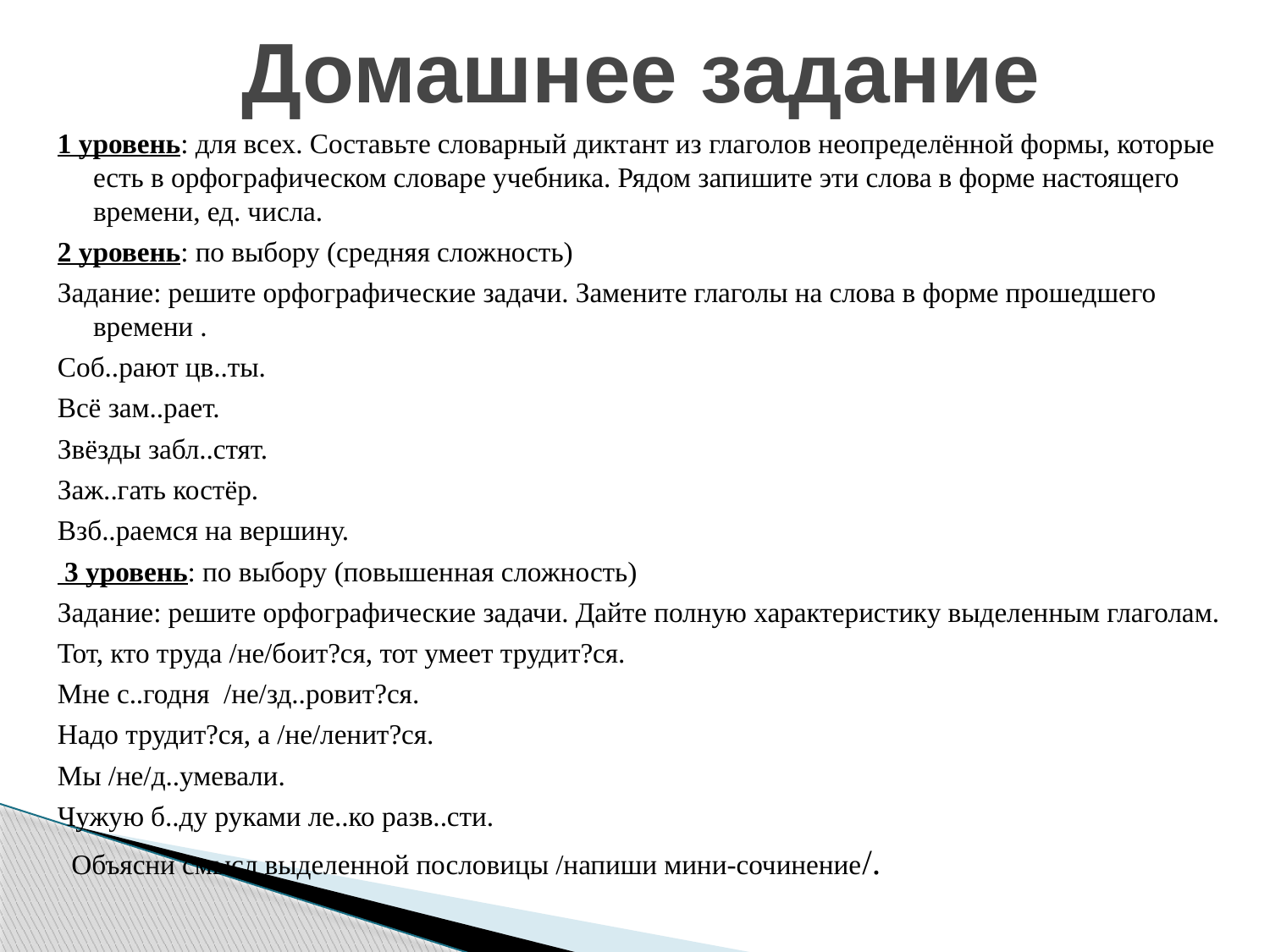

# Домашнее задание
1 уровень: для всех. Составьте словарный диктант из глаголов неопределённой формы, которые есть в орфографическом словаре учебника. Рядом запишите эти слова в форме настоящего времени, ед. числа.
2 уровень: по выбору (средняя сложность)
Задание: решите орфографические задачи. Замените глаголы на слова в форме прошедшего времени .
Соб..рают цв..ты.
Всё зам..рает.
Звёзды забл..стят.
Заж..гать костёр.
Взб..раемся на вершину.
 3 уровень: по выбору (повышенная сложность)
Задание: решите орфографические задачи. Дайте полную характеристику выделенным глаголам.
Тот, кто труда /не/боит?ся, тот умеет трудит?ся.
Мне с..годня  /не/зд..ровит?ся.
Надо трудит?ся, а /не/ленит?ся.
Мы /не/д..умевали.
Чужую б..ду руками ле..ко разв..сти.
  Объясни смысл выделенной пословицы /напиши мини-сочинение/.